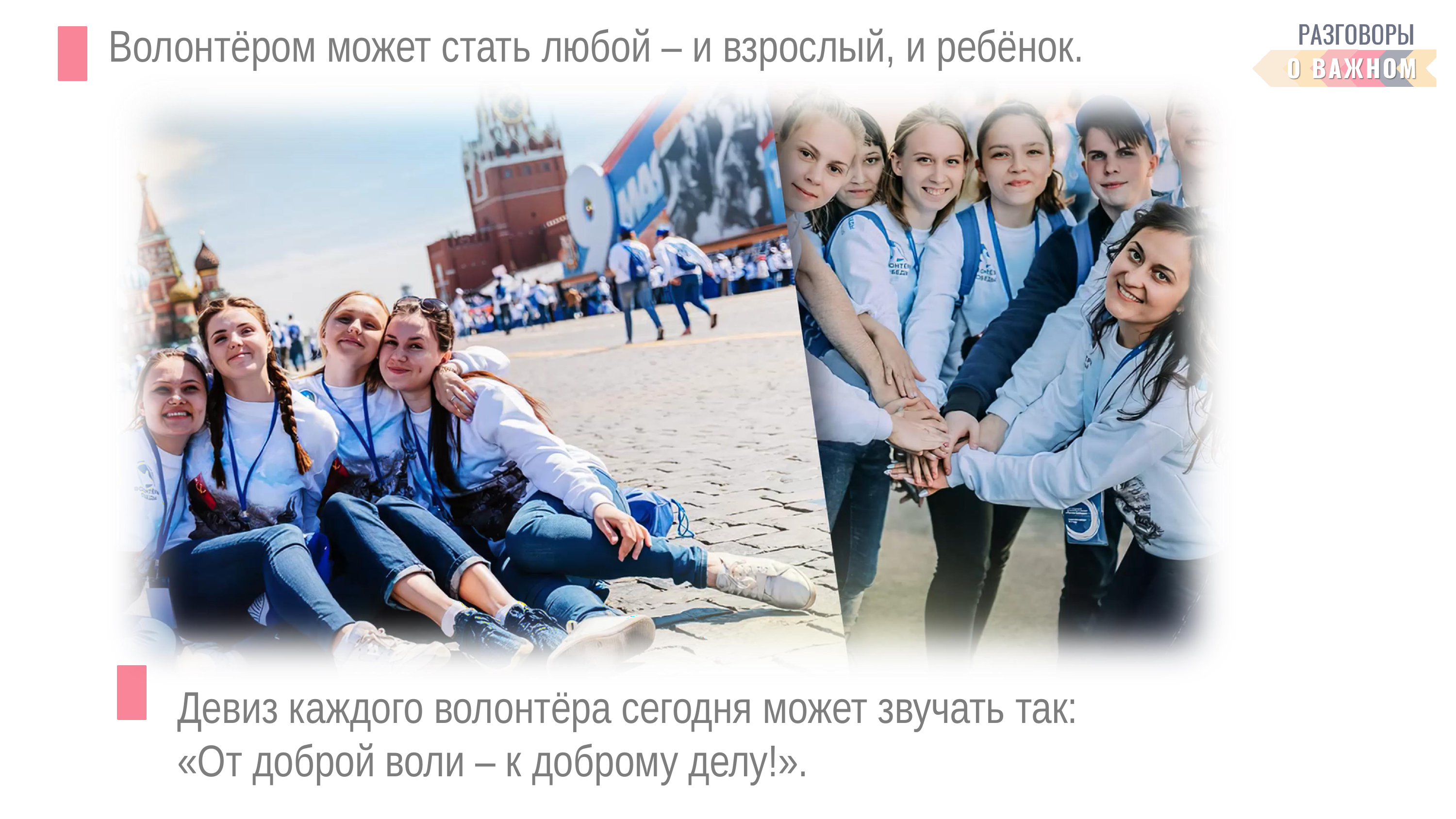

# Волонтёром может стать любой – и взрослый, и ребёнок.

Девиз каждого волонтёра сегодня может звучать так:
«От доброй воли – к доброму делу!».